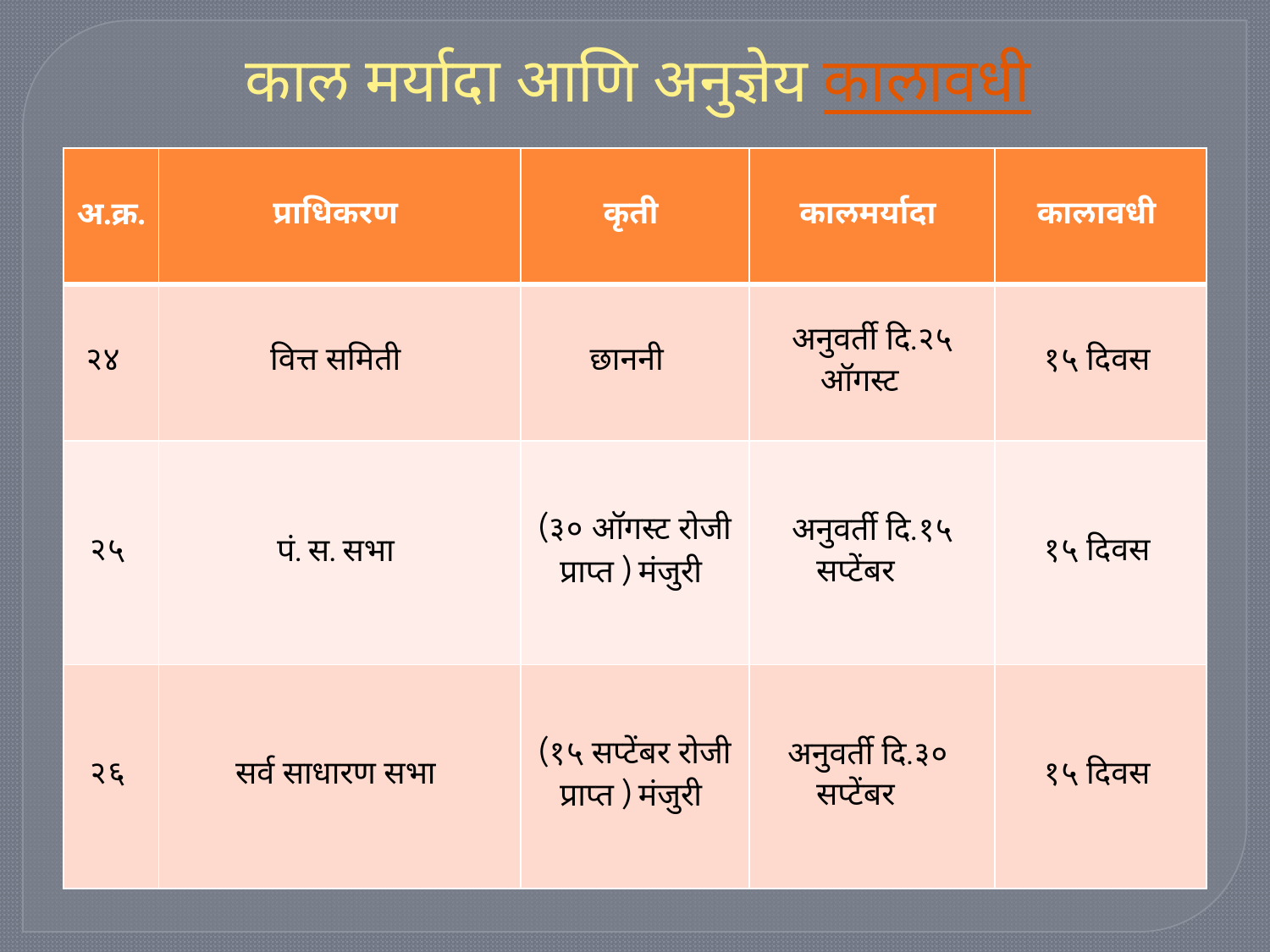

# काल मर्यादा आणि अनुज्ञेय कालावधी
| अ.क्र. | प्राधिकरण | कृती | कालमर्यादा | कालावधी |
| --- | --- | --- | --- | --- |
| २४ | वित्त समिती | छाननी | अनुवर्ती दि.२५ ऑगस्ट | १५ दिवस |
| २५ | पं. स. सभा | (३० ऑगस्ट रोजी प्राप्त ) मंजुरी | अनुवर्ती दि.१५ सप्टेंबर | १५ दिवस |
| २६ | सर्व साधारण सभा | (१५ सप्टेंबर रोजी प्राप्त ) मंजुरी | अनुवर्ती दि.३० सप्टेंबर | १५ दिवस |